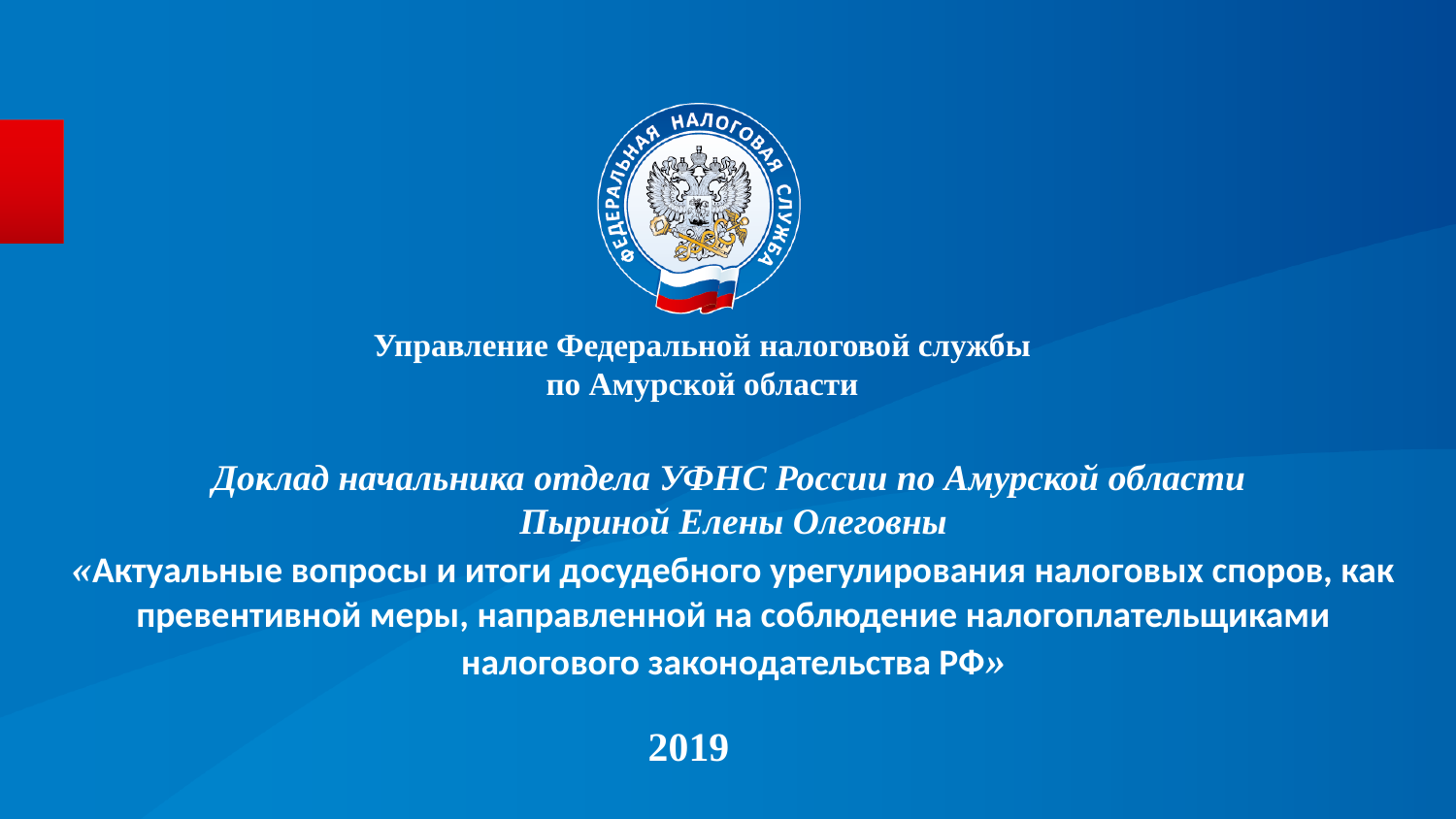

Управление Федеральной налоговой службы
по Амурской области
# Доклад начальника отдела УФНС России по Амурской области Пыриной Елены Олеговны «Актуальные вопросы и итоги досудебного урегулирования налоговых споров, как превентивной меры, направленной на соблюдение налогоплательщиками налогового законодательства РФ»
2019